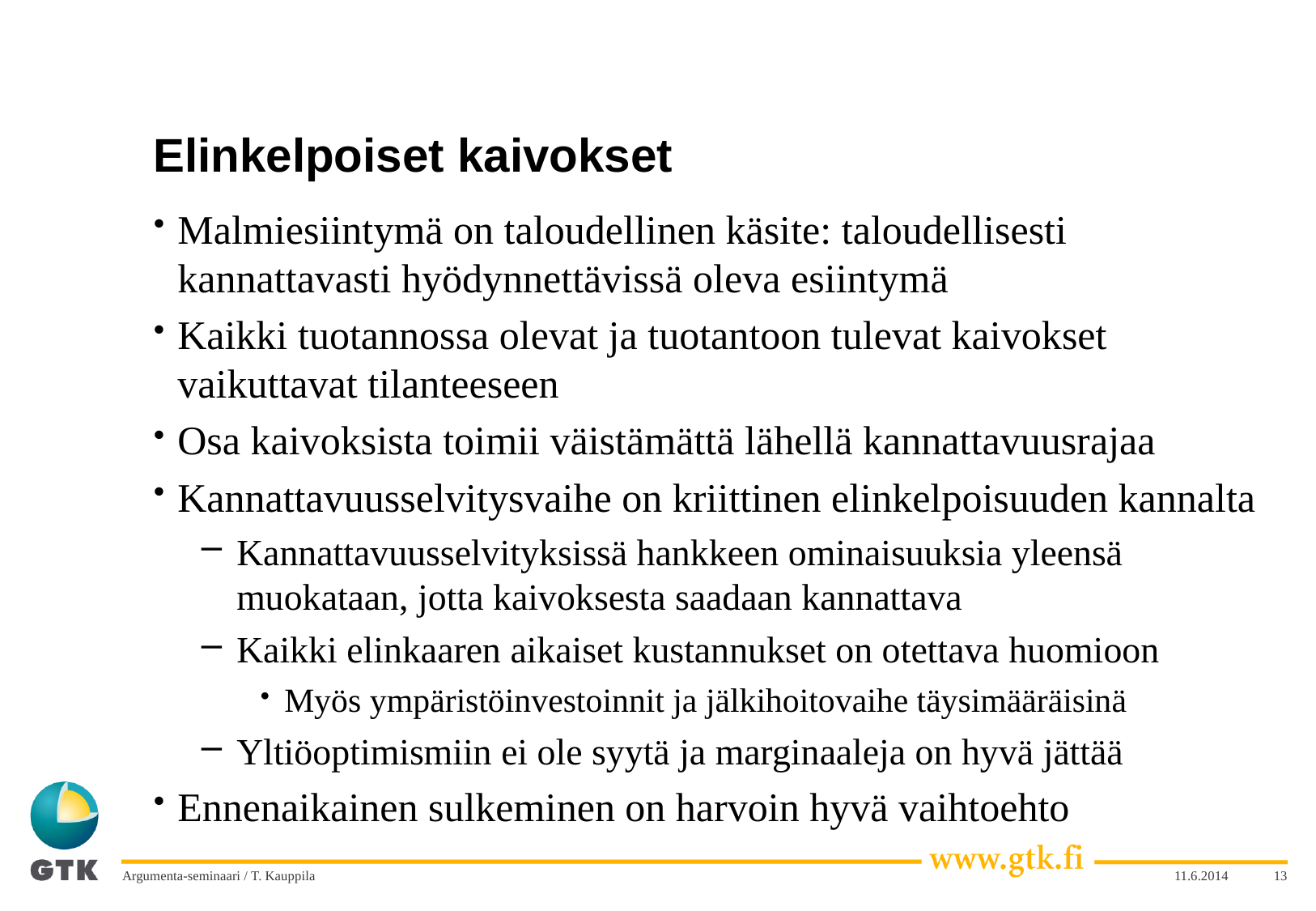

# Elinkelpoiset kaivokset
Malmiesiintymä on taloudellinen käsite: taloudellisesti kannattavasti hyödynnettävissä oleva esiintymä
Kaikki tuotannossa olevat ja tuotantoon tulevat kaivokset vaikuttavat tilanteeseen
Osa kaivoksista toimii väistämättä lähellä kannattavuusrajaa
Kannattavuusselvitysvaihe on kriittinen elinkelpoisuuden kannalta
Kannattavuusselvityksissä hankkeen ominaisuuksia yleensä muokataan, jotta kaivoksesta saadaan kannattava
Kaikki elinkaaren aikaiset kustannukset on otettava huomioon
Myös ympäristöinvestoinnit ja jälkihoitovaihe täysimääräisinä
Yltiöoptimismiin ei ole syytä ja marginaaleja on hyvä jättää
Ennenaikainen sulkeminen on harvoin hyvä vaihtoehto
Argumenta-seminaari / T. Kauppila
11.6.2014
13